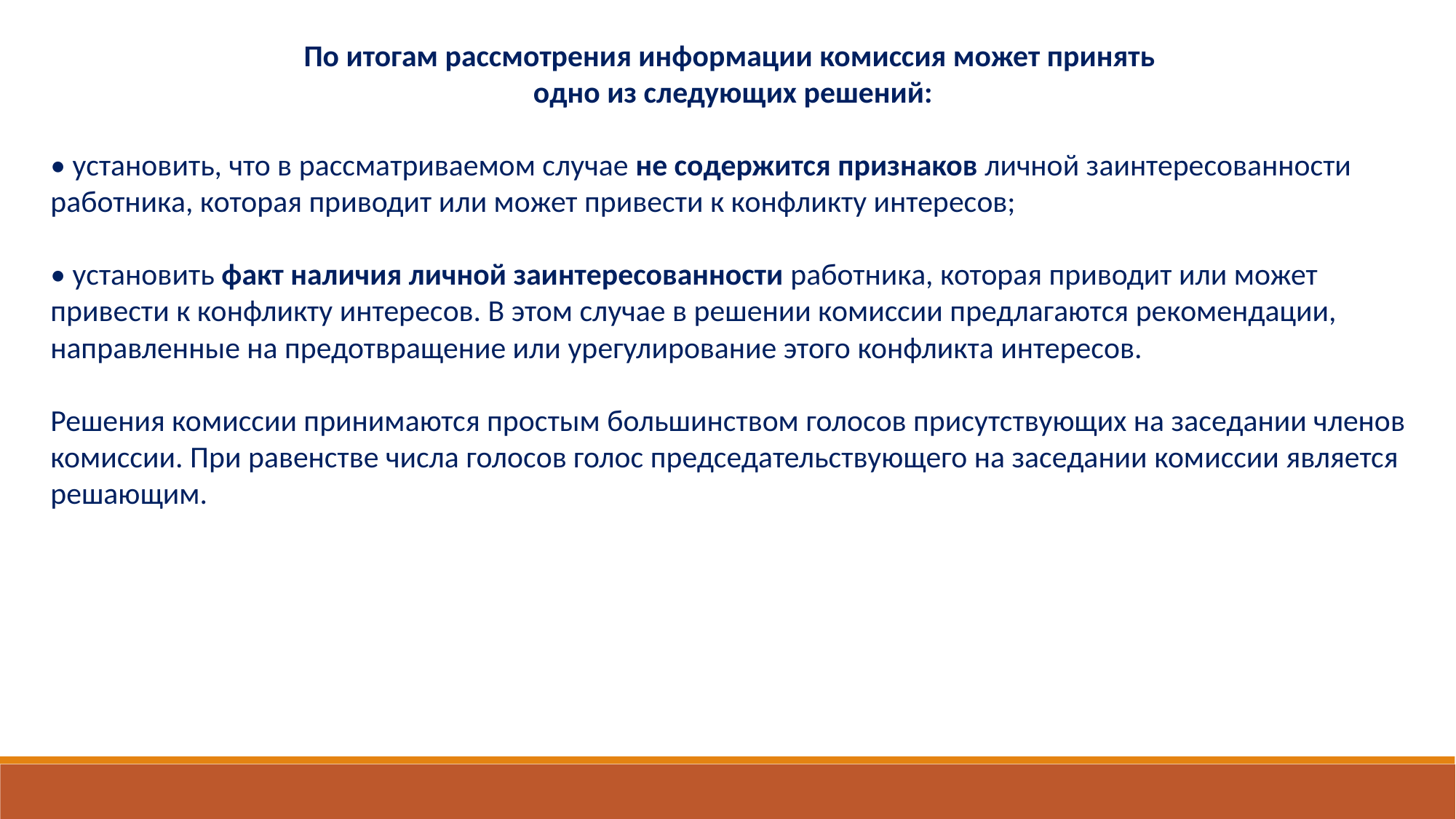

По итогам рассмотрения информации комиссия может принять
одно из следующих решений:

• установить, что в рассматриваемом случае не содержится признаков личной заинтересованности работника, которая приводит или может привести к конфликту интересов;

• установить факт наличия личной заинтересованности работника, которая приводит или может привести к конфликту интересов. В этом случае в решении комиссии предлагаются рекомендации, направленные на предотвращение или урегулирование этого конфликта интересов.

Решения комиссии принимаются простым большинством голосов присутствующих на заседании членов комиссии. При равенстве числа голосов голос председательствующего на заседании комиссии является решающим.